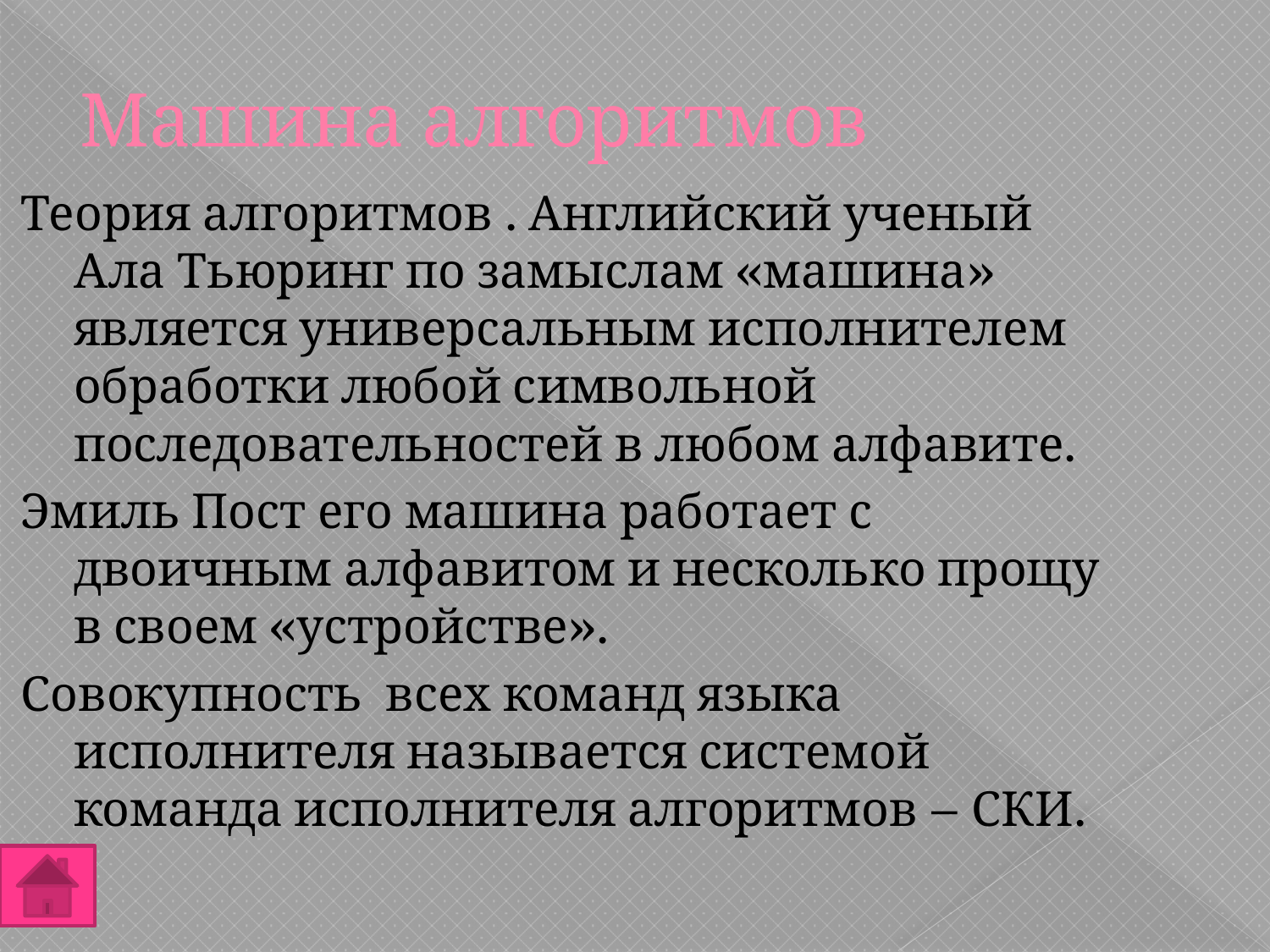

Машина алгоритмов
Теория алгоритмов . Английский ученый Ала Тьюринг по замыслам «машина»   является универсальным исполнителем обработки любой символьной последовательностей в любом алфавите.
Эмиль Пост его машина работает с двоичным алфавитом и несколько прощу в своем «устройстве».
Совокупность  всех команд языка исполнителя называется системой команда исполнителя алгоритмов – СКИ.